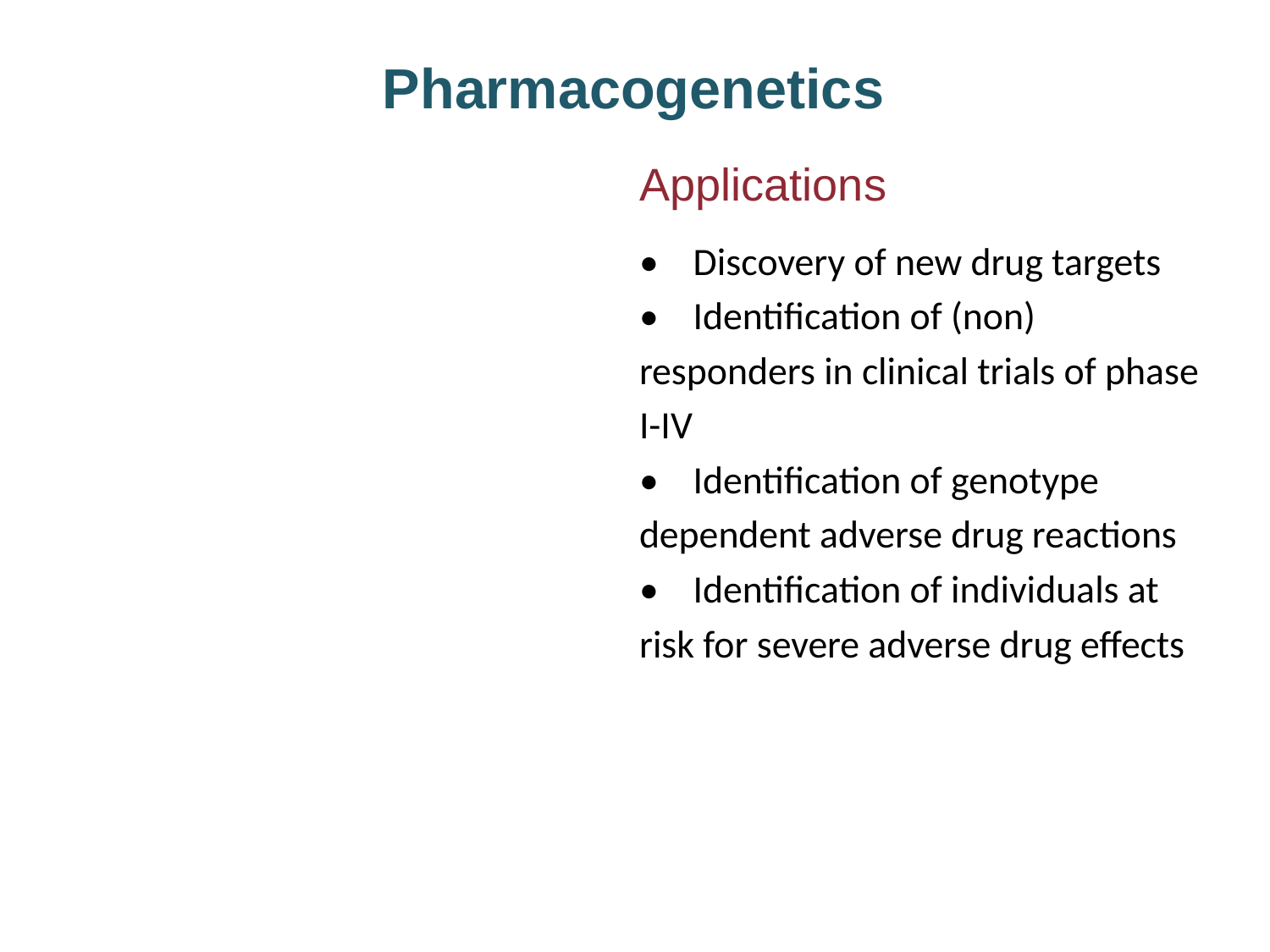

Pharmacogenetics
Applications
•    Discovery of new drug targets
•    Identification of (non) responders in clinical trials of phase I-IV
•    Identification of genotype dependent adverse drug reactions
•    Identification of individuals at risk for severe adverse drug effects